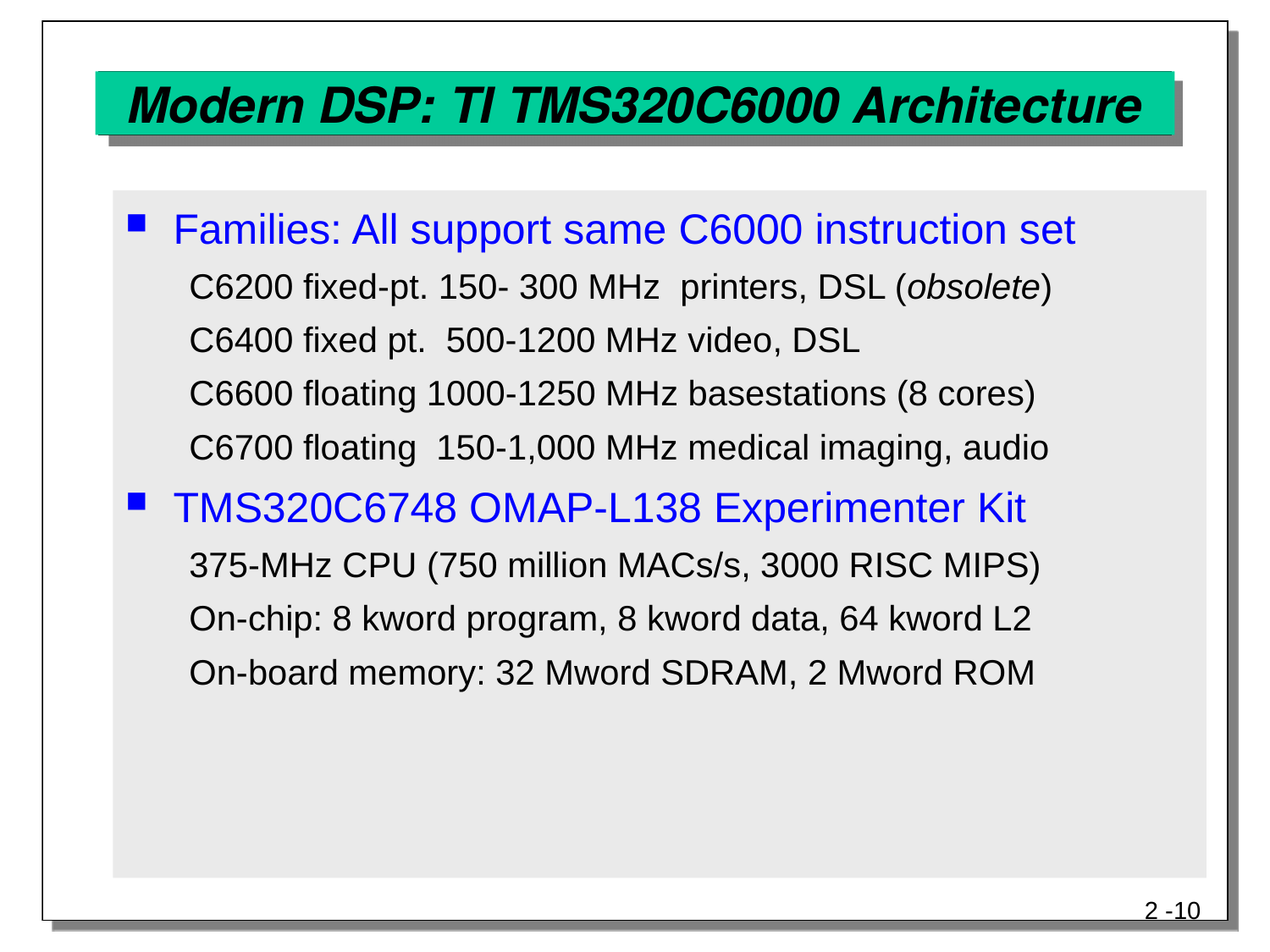

# Modern DSP: TI TMS320C6000 Architecture
Families: All support same C6000 instruction set
C6200 fixed-pt. 150- 300 MHz  printers, DSL (obsolete)
C6400 fixed pt.  500-1200 MHz video, DSL
C6600 floating 1000-1250 MHz basestations (8 cores)
C6700 floating  150-1,000 MHz medical imaging, audio
TMS320C6748 OMAP-L138 Experimenter Kit
375-MHz CPU (750 million MACs/s, 3000 RISC MIPS)
On-chip: 8 kword program, 8 kword data, 64 kword L2
On-board memory: 32 Mword SDRAM, 2 Mword ROM